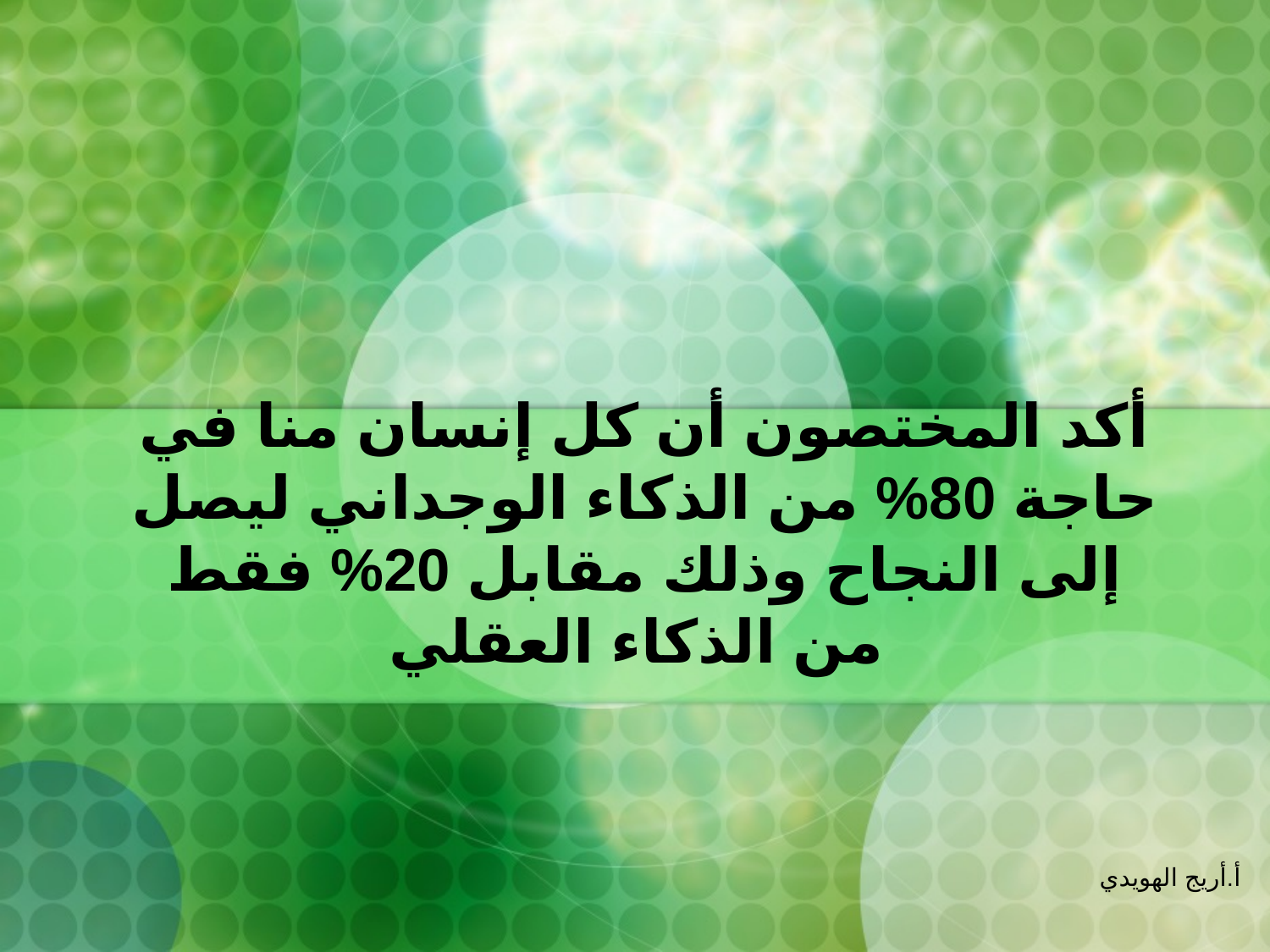

# أكد المختصون أن كل إنسان منا في حاجة 80% من الذكاء الوجداني ليصل إلى النجاح وذلك مقابل 20% فقط من الذكاء العقلي
أ.أريج الهويدي